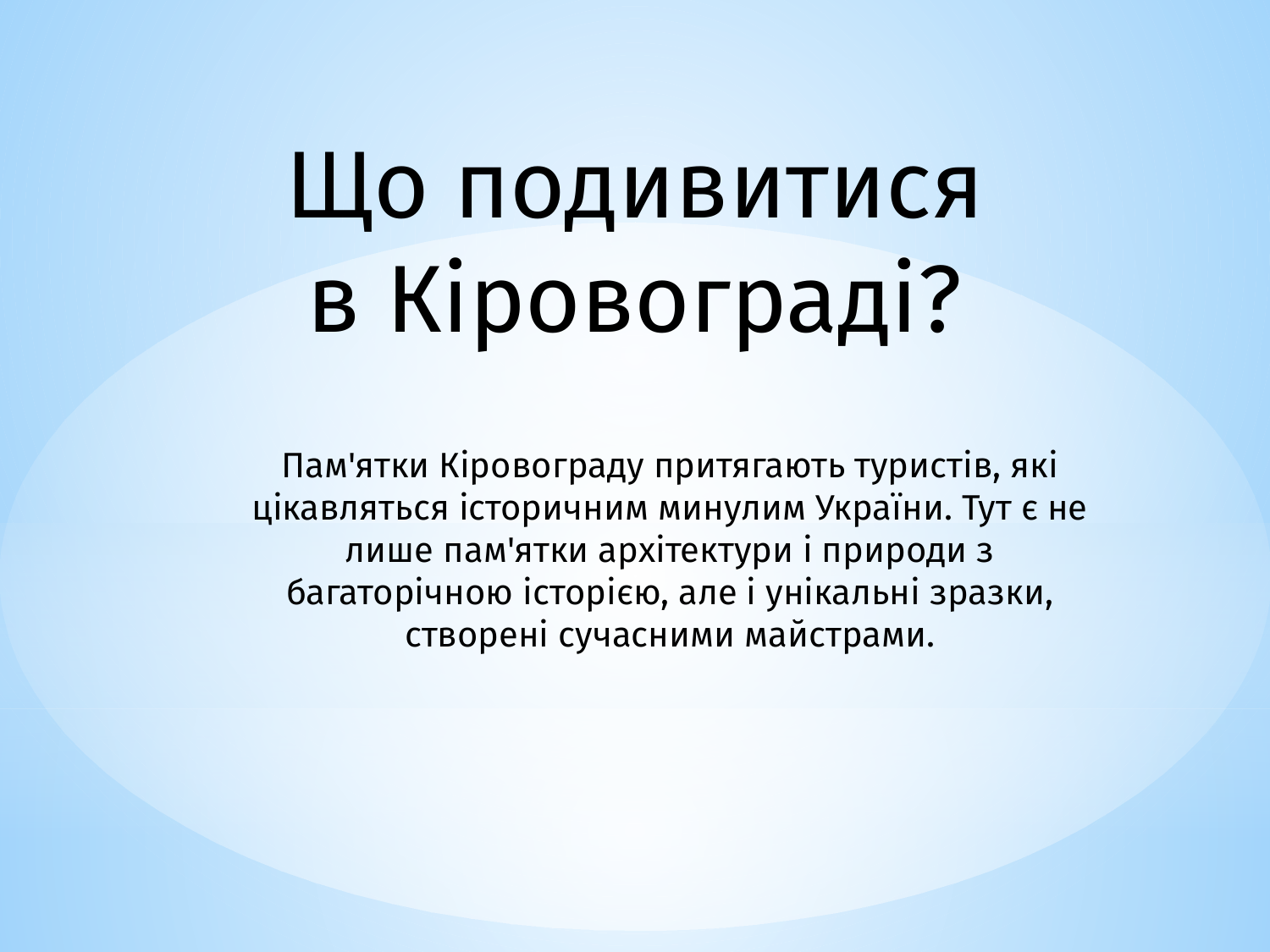

Що подивитися в Кіровограді?
Пам'ятки Кіровограду притягають туристів, які цікавляться історичним минулим України. Тут є не лише пам'ятки архітектури і природи з багаторічною історією, але і унікальні зразки, створені сучасними майстрами.